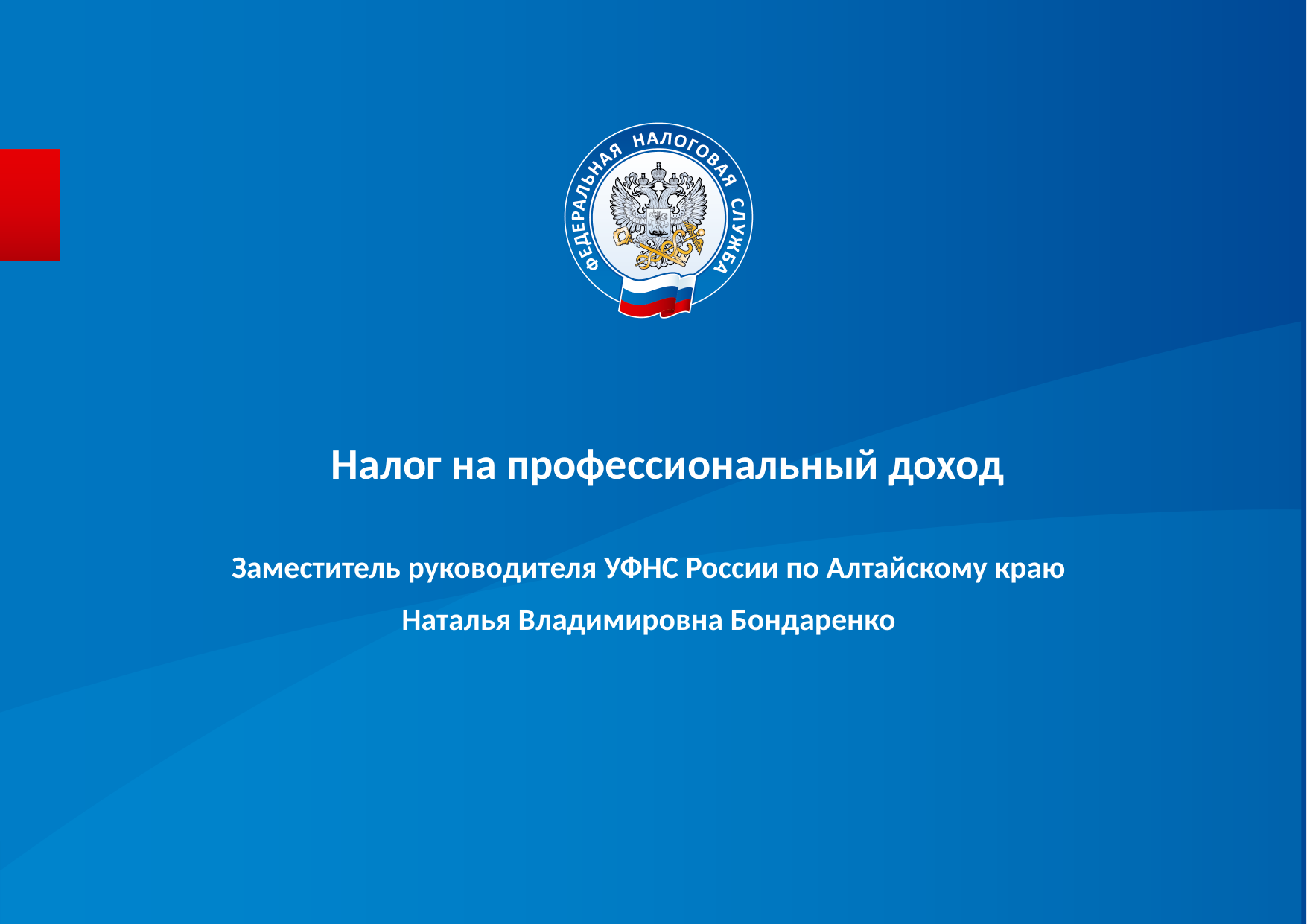

# Налог на профессиональный доход
Заместитель руководителя УФНС России по Алтайскому краю
Наталья Владимировна Бондаренко